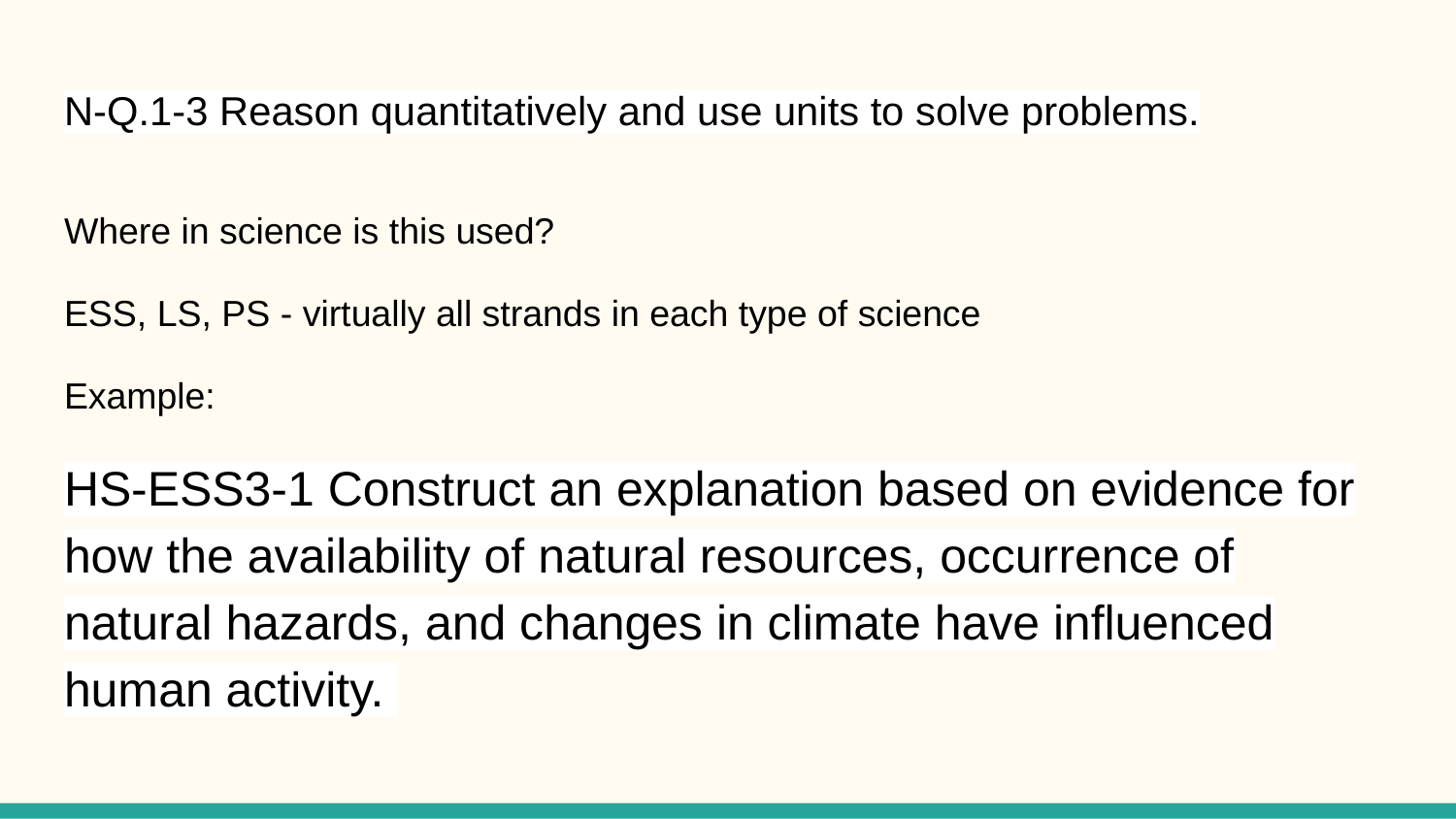

# N-Q.1-3 Reason quantitatively and use units to solve problems.
Where in science is this used?
ESS, LS, PS - virtually all strands in each type of science
Example:
HS-ESS3-1 Construct an explanation based on evidence for how the availability of natural resources, occurrence of natural hazards, and changes in climate have influenced human activity.